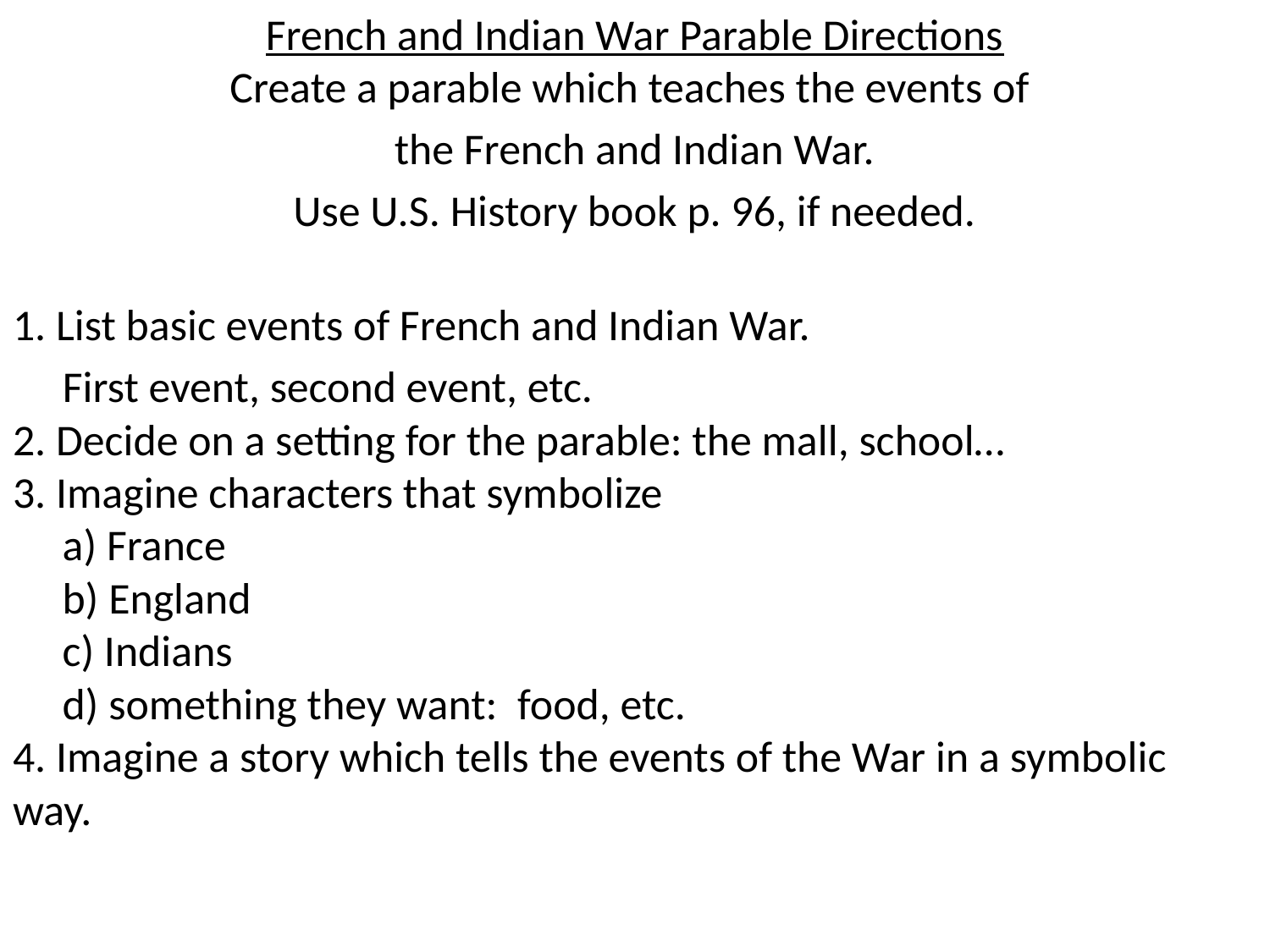

French and Indian War Parable Directions
Create a parable which teaches the events of
the French and Indian War.
Use U.S. History book p. 96, if needed.
1. List basic events of French and Indian War.
     First event, second event, etc.
2. Decide on a setting for the parable: the mall, school…
3. Imagine characters that symbolize
     a) France
     b) England
     c) Indians
     d) something they want:  food, etc.
4. Imagine a story which tells the events of the War in a symbolic way.